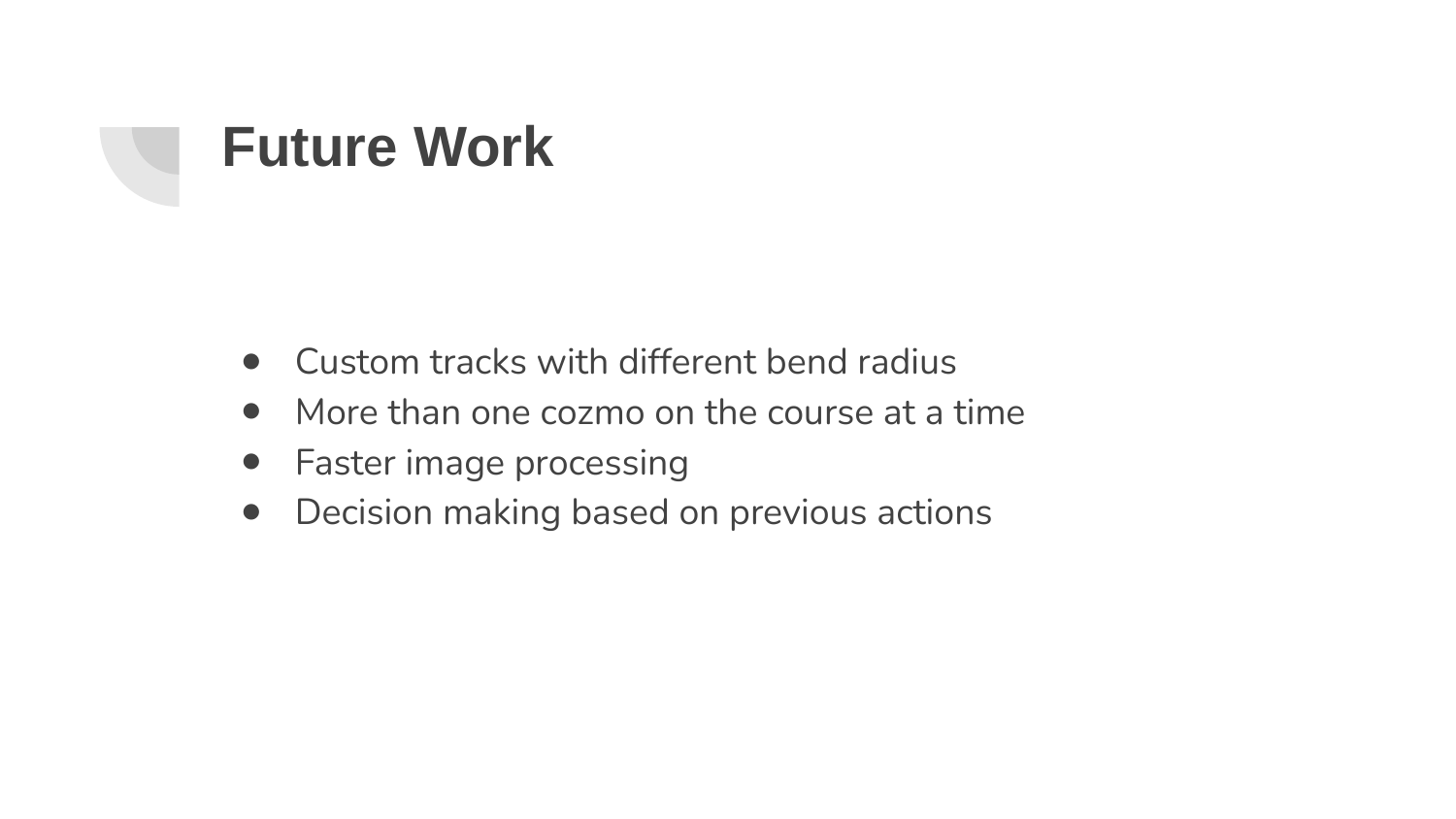

# Future Work
Custom tracks with different bend radius
More than one cozmo on the course at a time
Faster image processing
Decision making based on previous actions